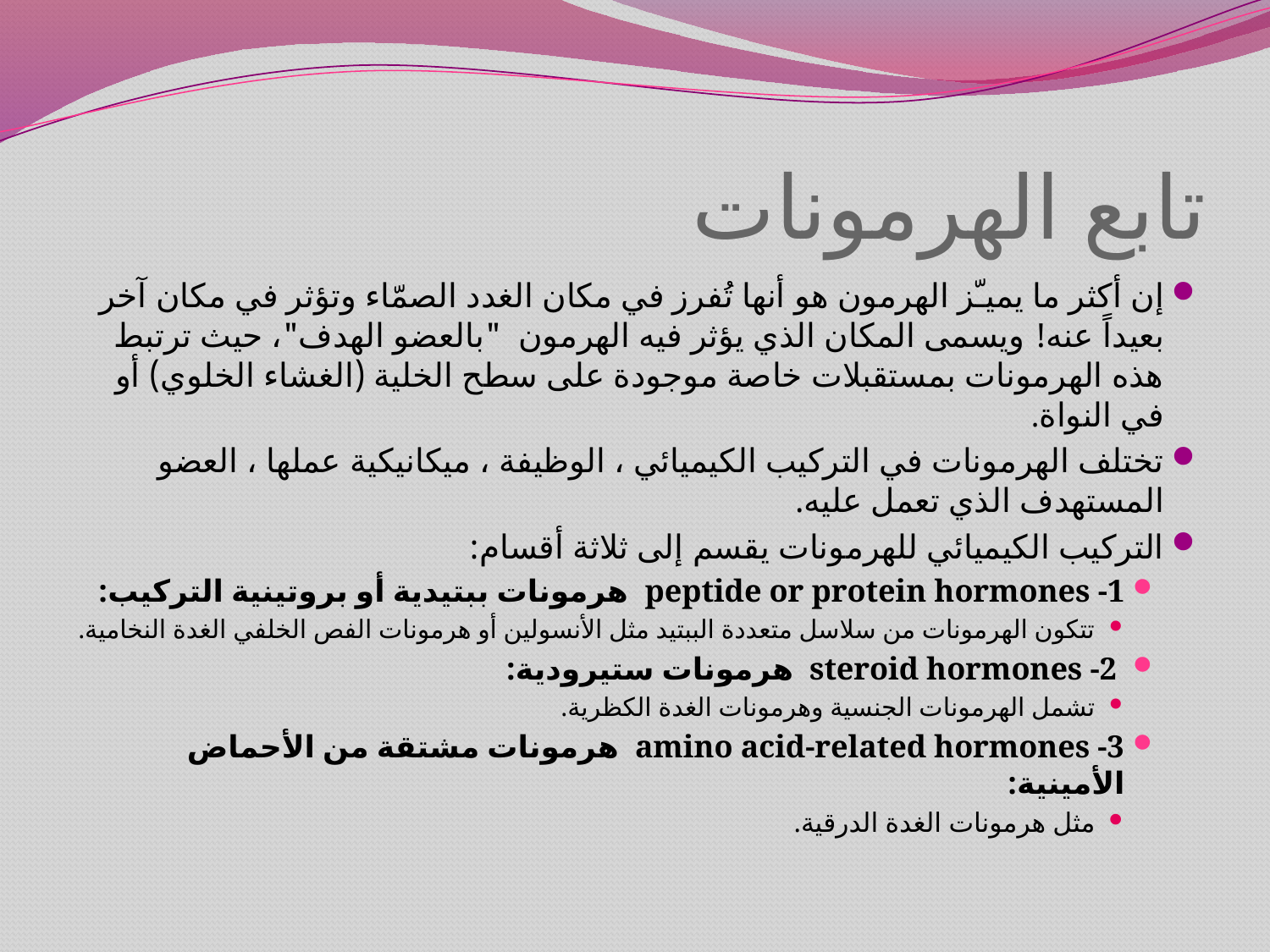

# تابع الهرمونات
إن أكثر ما يميـّز الهرمون هو أنها تُفرز في مكان الغدد الصمّاء وتؤثر في مكان آخر بعيداً عنه! ويسمى المكان الذي يؤثر فيه الهرمون  "بالعضو الهدف"، حيث ترتبط هذه الهرمونات بمستقبلات خاصة موجودة على سطح الخلية (الغشاء الخلوي) أو في النواة.
تختلف الهرمونات في التركيب الكيميائي ، الوظيفة ، ميكانيكية عملها ، العضو المستهدف الذي تعمل عليه.
التركيب الكيميائي للهرمونات يقسم إلى ثلاثة أقسام:
peptide or protein hormones -1  هرمونات ببتیدیة أو بروتینیة التركیب:
تتكون الهرمونات من سلاسل متعددة الببتيد مثل الأنسولين أو هرمونات الفص الخلفي الغدة النخامية.
 steroid hormones -2  هرمونات ستیرودیة:
تشمل الهرمونات الجنسية وهرمونات الغدة الكظرية.
amino acid-related hormones -3  هرمونات مشتقة من الأحماض الأمینیة:
مثل هرمونات الغدة الدرقية.